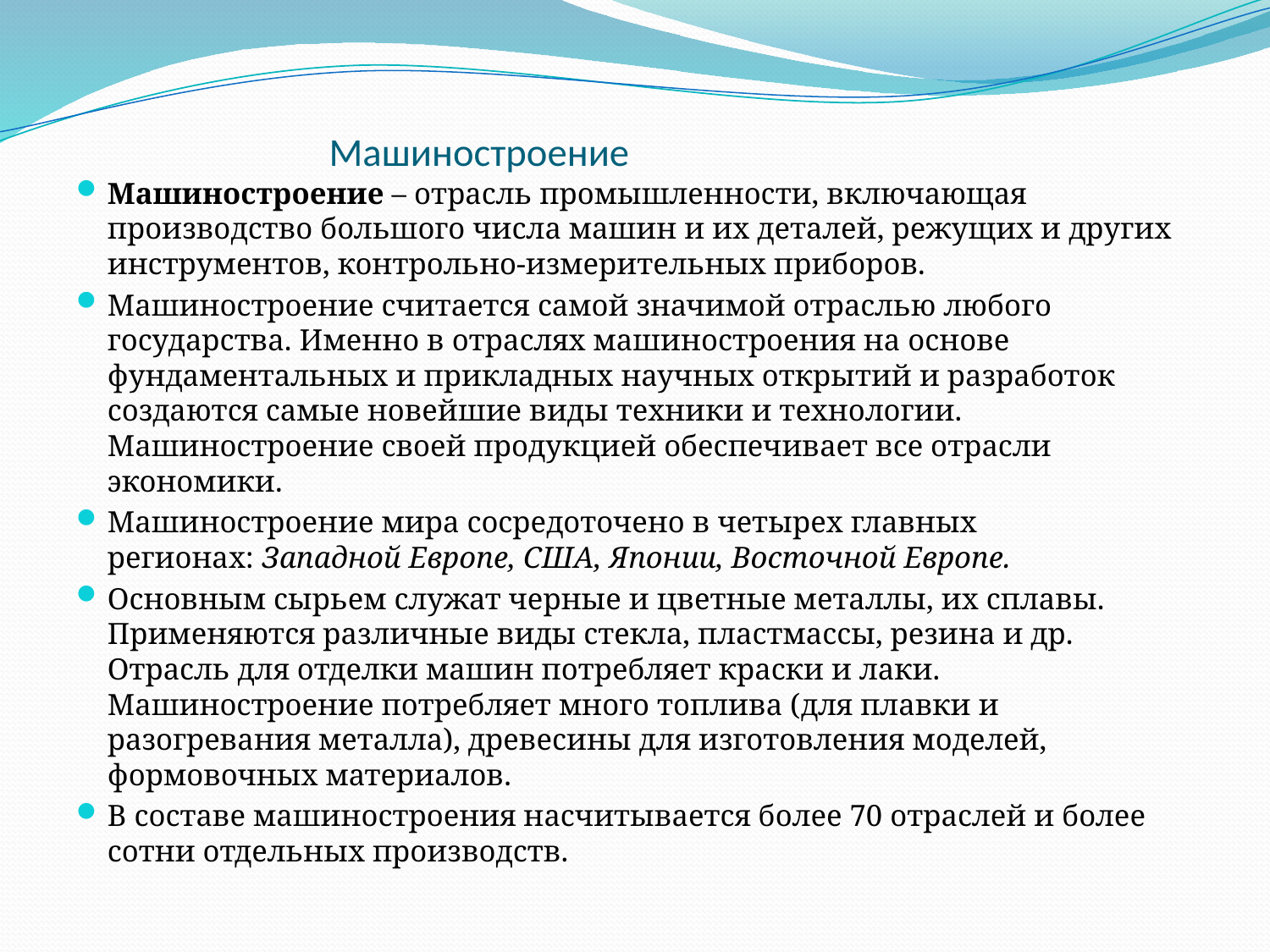

# Машиностроение
Машиностроение – отрасль промышленности, включающая производство большого числа машин и их деталей, режущих и других инструментов, контрольно-измерительных приборов.
Машиностроение считается самой значимой отраслью любого государства. Именно в отраслях машиностроения на основе фундаментальных и прикладных научных открытий и разработок создаются самые новейшие виды техники и технологии. Машиностроение своей продукцией обеспечивает все отрасли экономики.
Машиностроение мира сосредоточено в четырех главных регионах: Западной Европе, США, Японии, Восточной Европе.
Основным сырьем служат черные и цветные металлы, их сплавы. Применяются различные виды стекла, пластмассы, резина и др. Отрасль для отделки машин потребляет краски и лаки. Машиностроение потребляет много топлива (для плавки и разогревания металла), древесины для изготовления моделей, формовочных материалов.
В составе машиностроения насчитывается более 70 отраслей и более сотни отдельных производств.